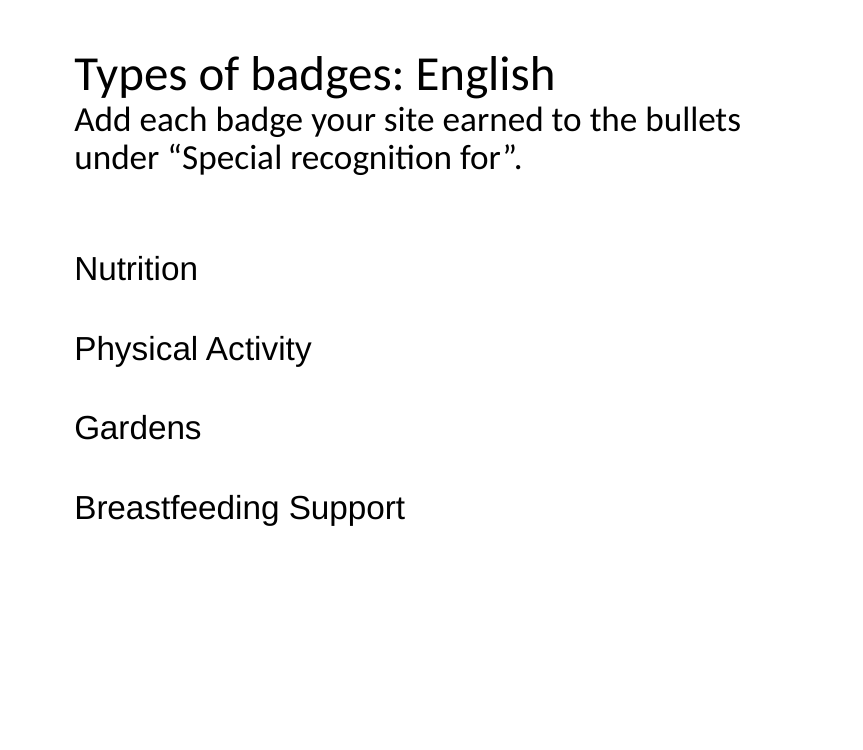

# Types of badges: English Add each badge your site earned to the bullets under “Special recognition for”.
Nutrition
Physical Activity
Gardens
Breastfeeding Support